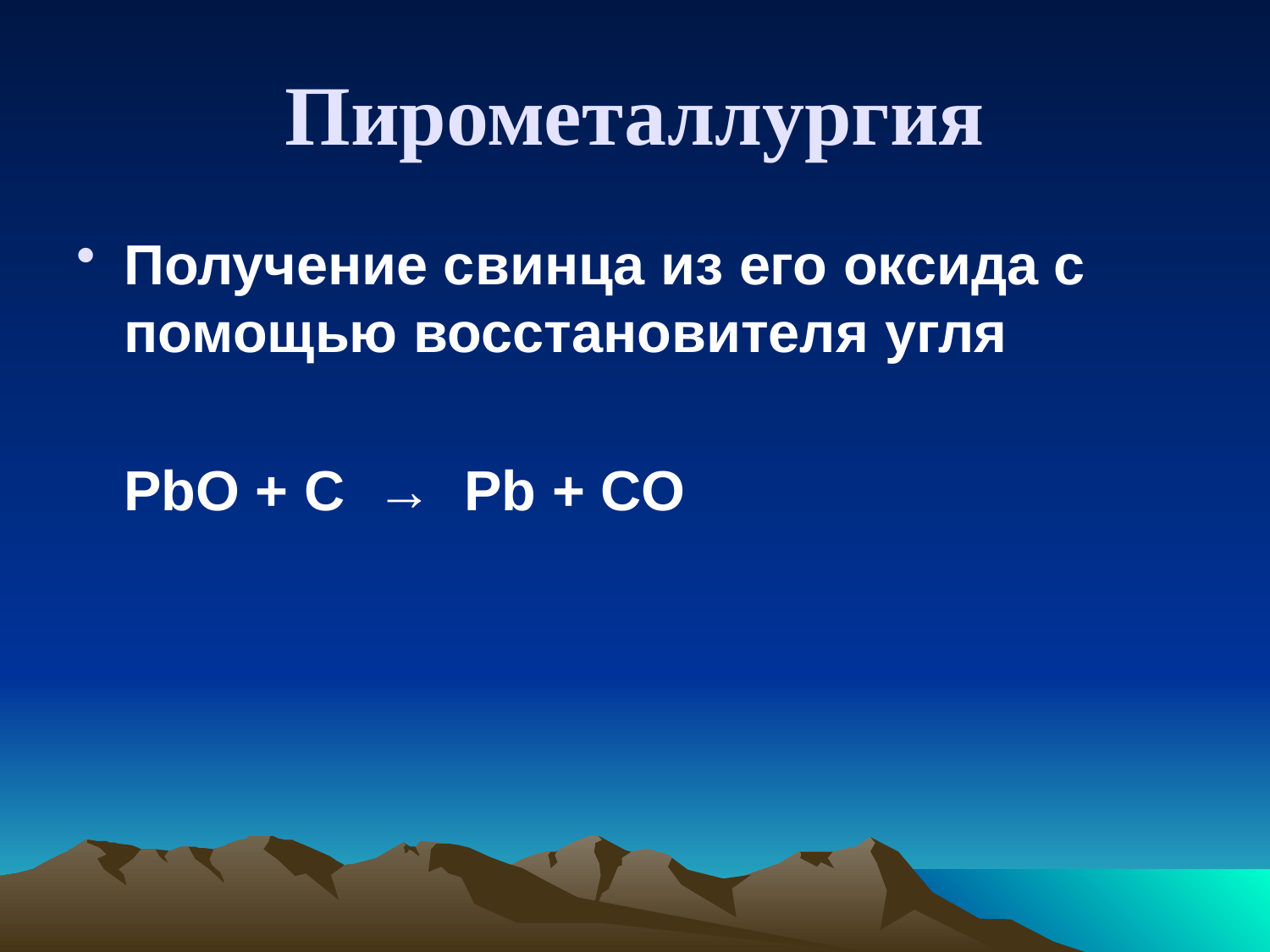

# Пирометаллургия
Получение свинца из его оксида с помощью восстановителя угля

 	PbO + C  →  Pb + CO